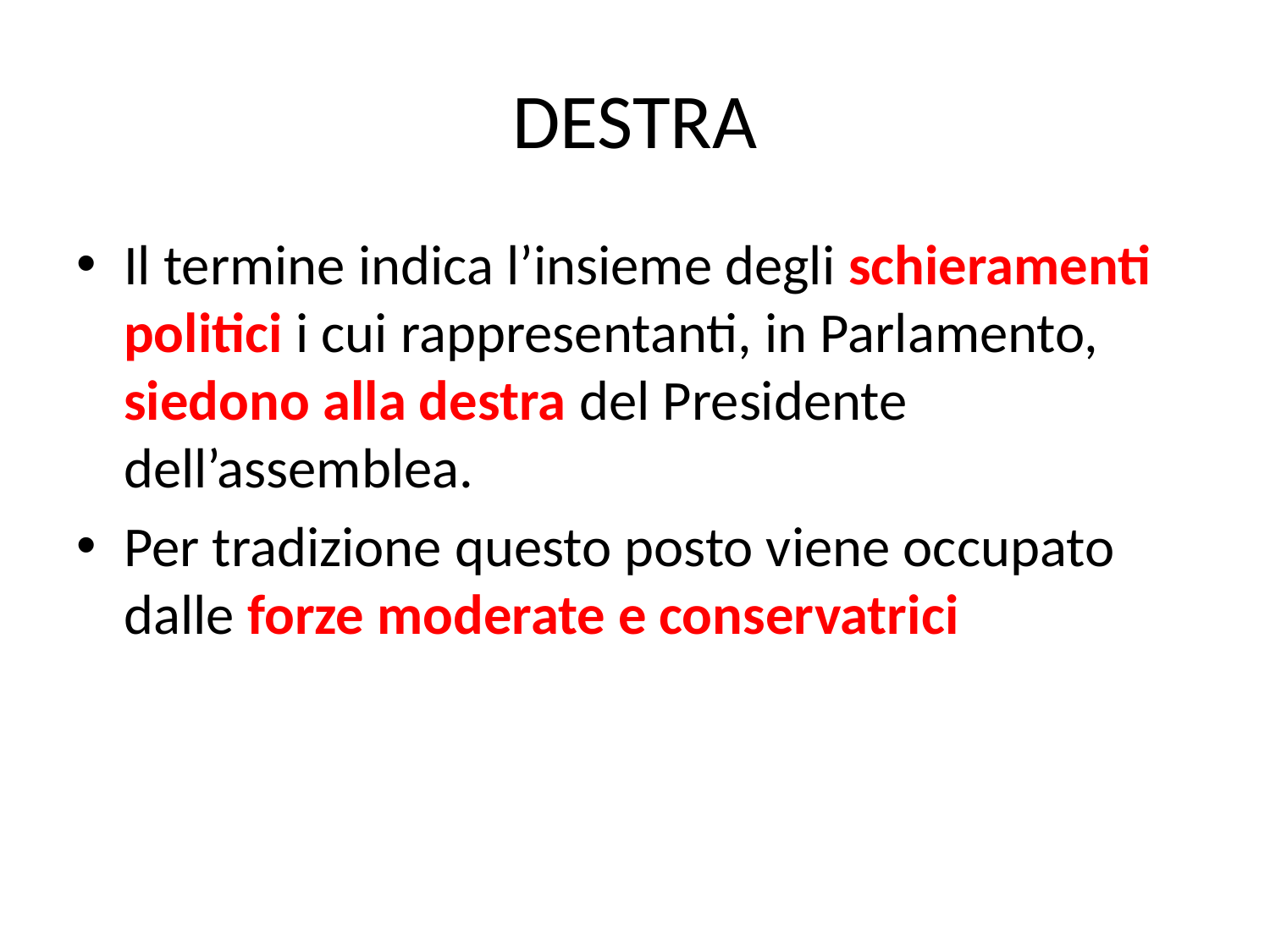

# DESTRA
Il termine indica l’insieme degli schieramenti politici i cui rappresentanti, in Parlamento, siedono alla destra del Presidente dell’assemblea.
Per tradizione questo posto viene occupato dalle forze moderate e conservatrici